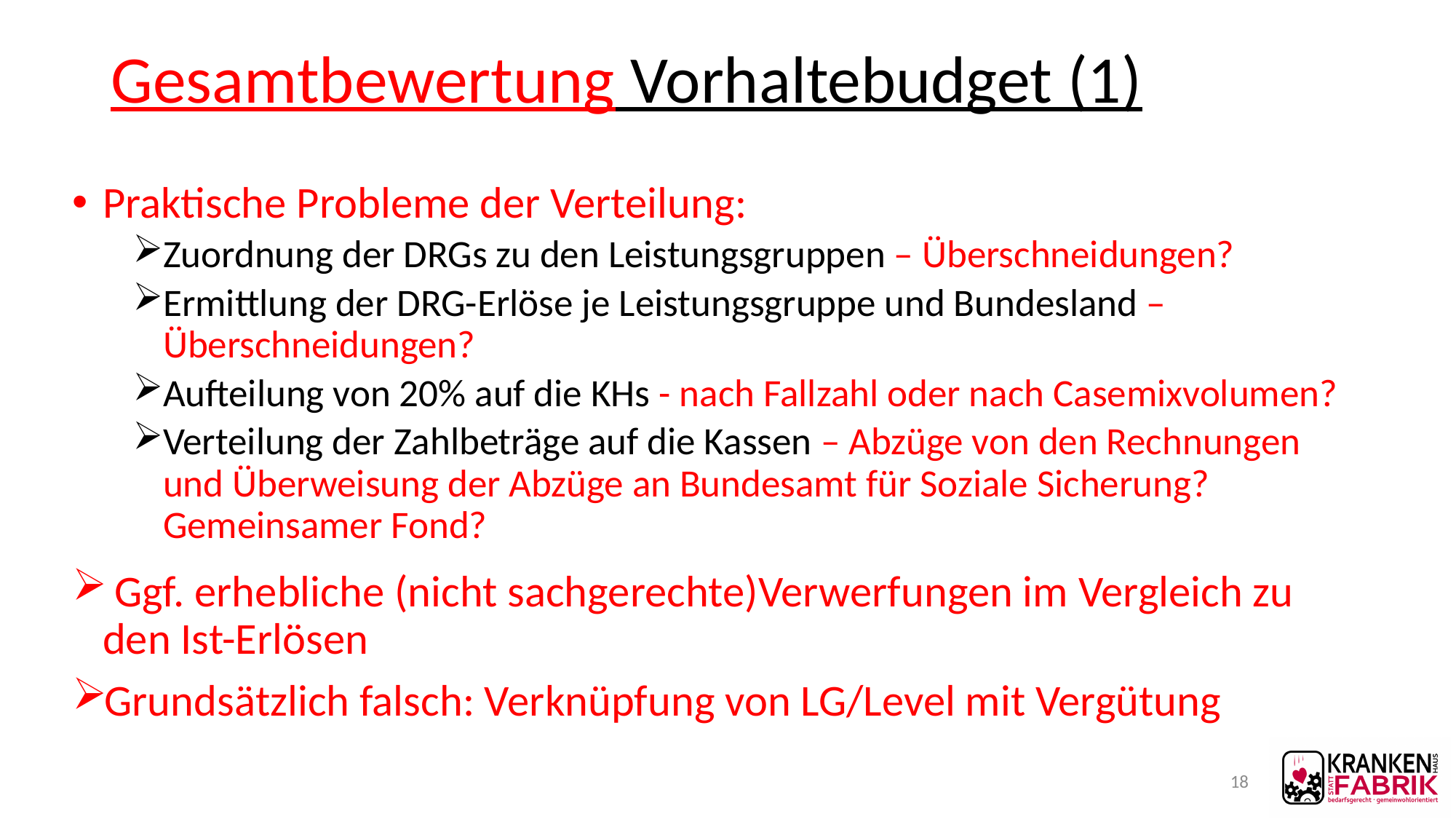

# Gesamtbewertung Vorhaltebudget (1)
Praktische Probleme der Verteilung:
Zuordnung der DRGs zu den Leistungsgruppen – Überschneidungen?
Ermittlung der DRG-Erlöse je Leistungsgruppe und Bundesland – Überschneidungen?
Aufteilung von 20% auf die KHs - nach Fallzahl oder nach Casemixvolumen?
Verteilung der Zahlbeträge auf die Kassen – Abzüge von den Rechnungen und Überweisung der Abzüge an Bundesamt für Soziale Sicherung? Gemeinsamer Fond?
 Ggf. erhebliche (nicht sachgerechte)Verwerfungen im Vergleich zu den Ist-Erlösen
Grundsätzlich falsch: Verknüpfung von LG/Level mit Vergütung

18